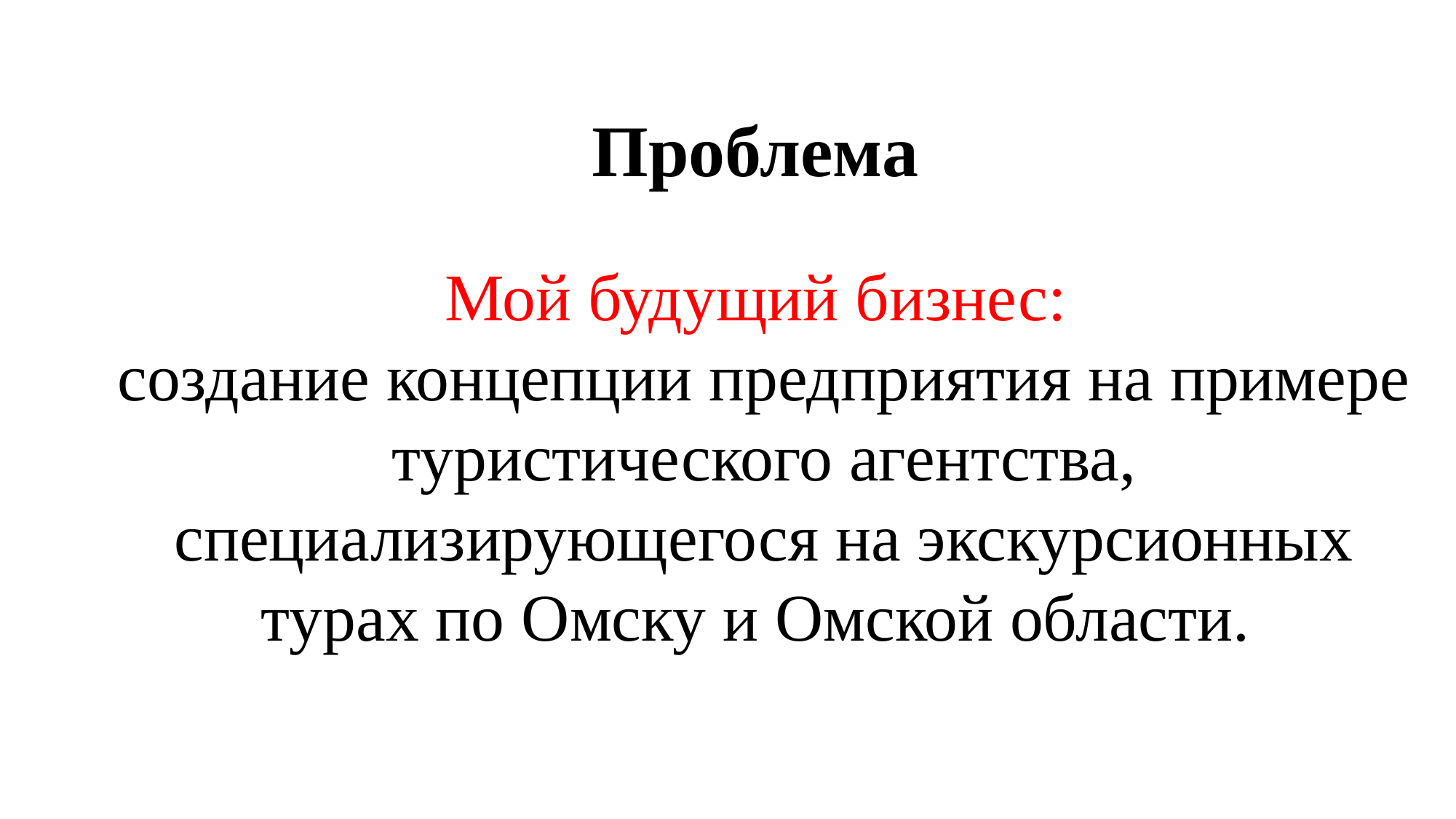

Проблема

Мой будущий бизнес:
создание концепции предприятия на примере туристического агентства, специализирующегося на экскурсионных турах по Омску и Омской области.